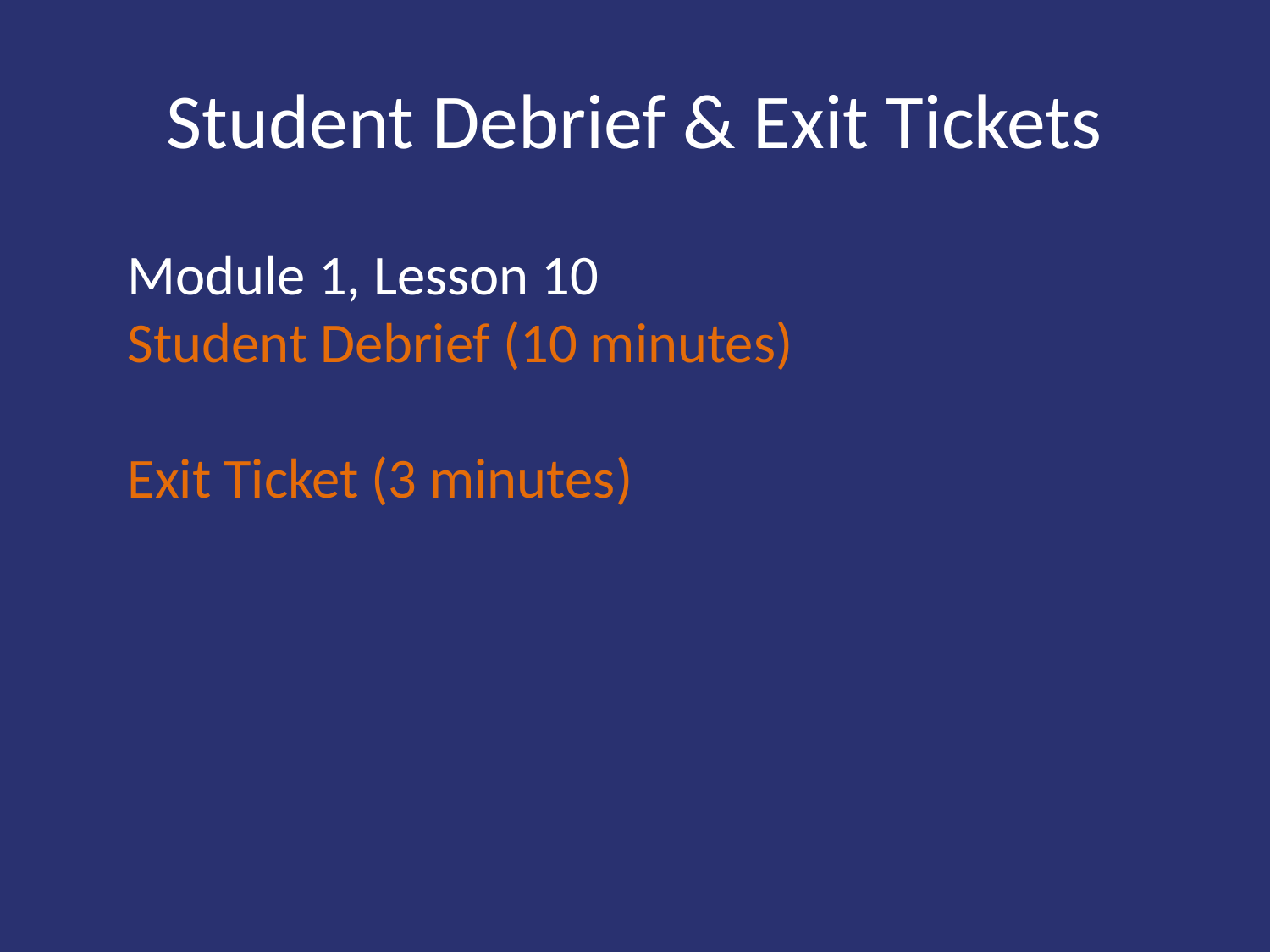

# Student Debrief & Exit Tickets
Module 1, Lesson 10
Student Debrief (10 minutes)

Exit Ticket (3 minutes)